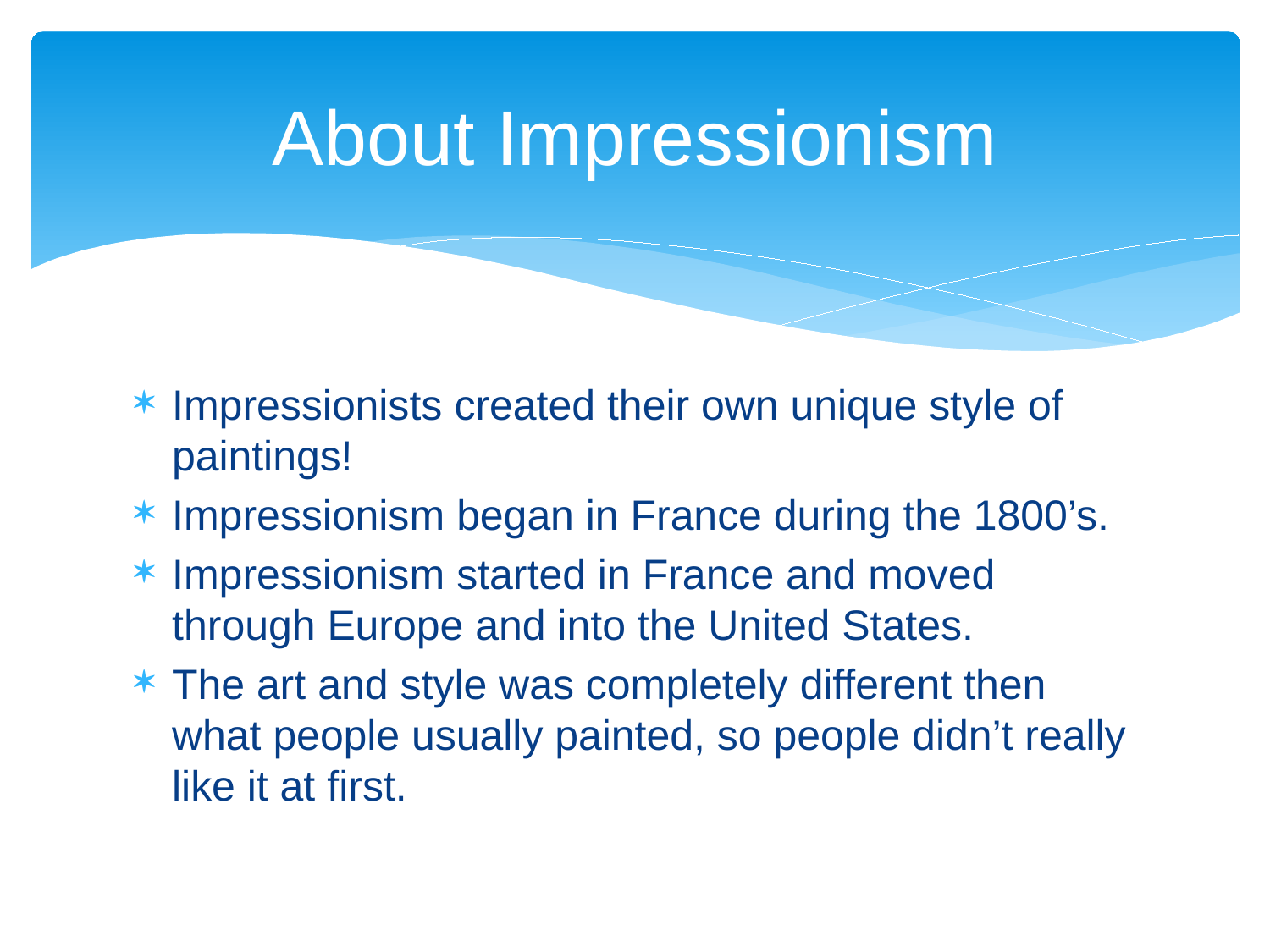

# About Impressionism
Impressionists created their own unique style of paintings!
Impressionism began in France during the 1800’s.
Impressionism started in France and moved through Europe and into the United States.
The art and style was completely different then what people usually painted, so people didn’t really like it at first.